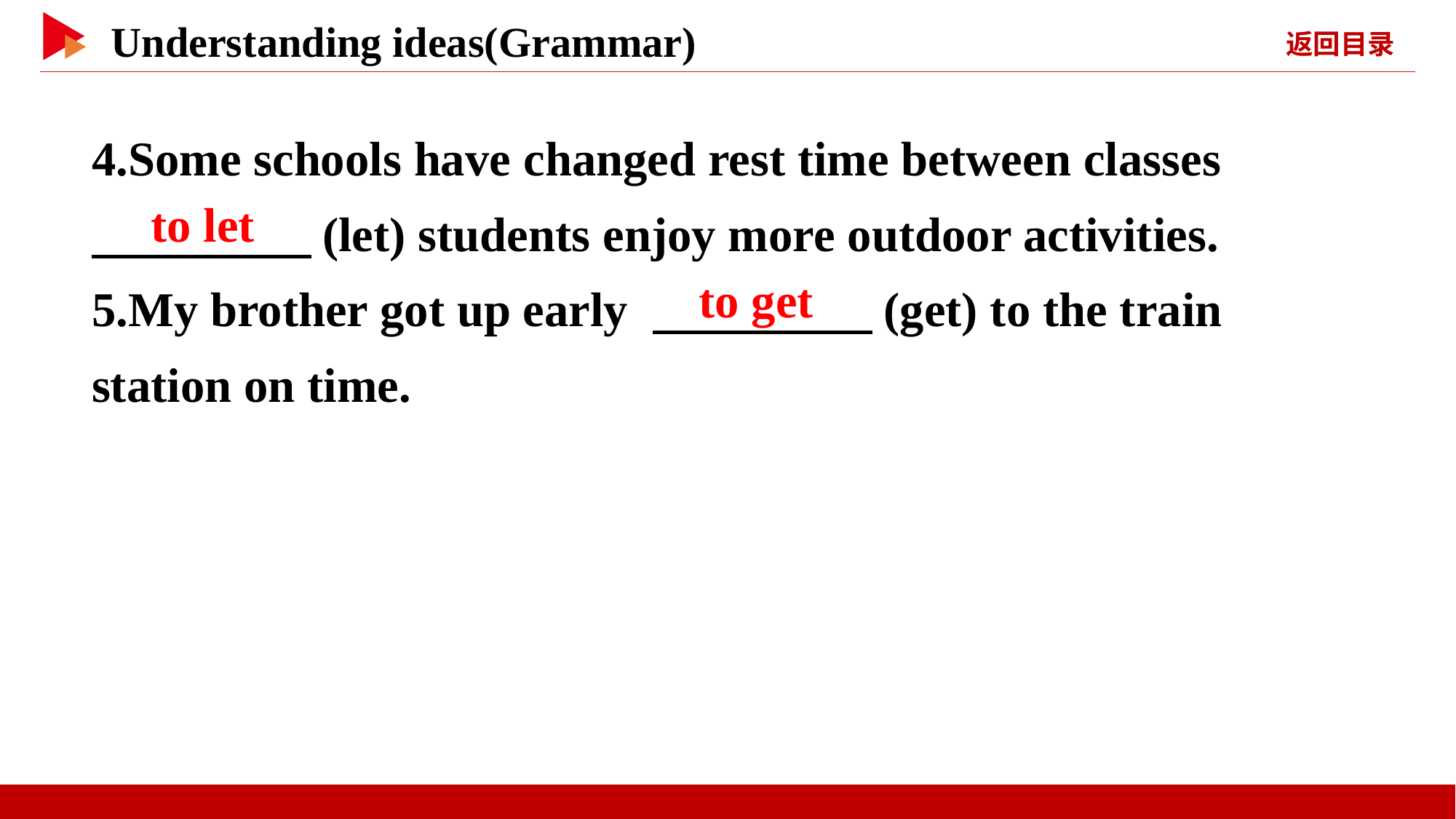

4.Some schools have changed rest time between classes
　           　(let) students enjoy more outdoor activities.
5.My brother got up early 　           　(get) to the train station on time.
　to let
　to get